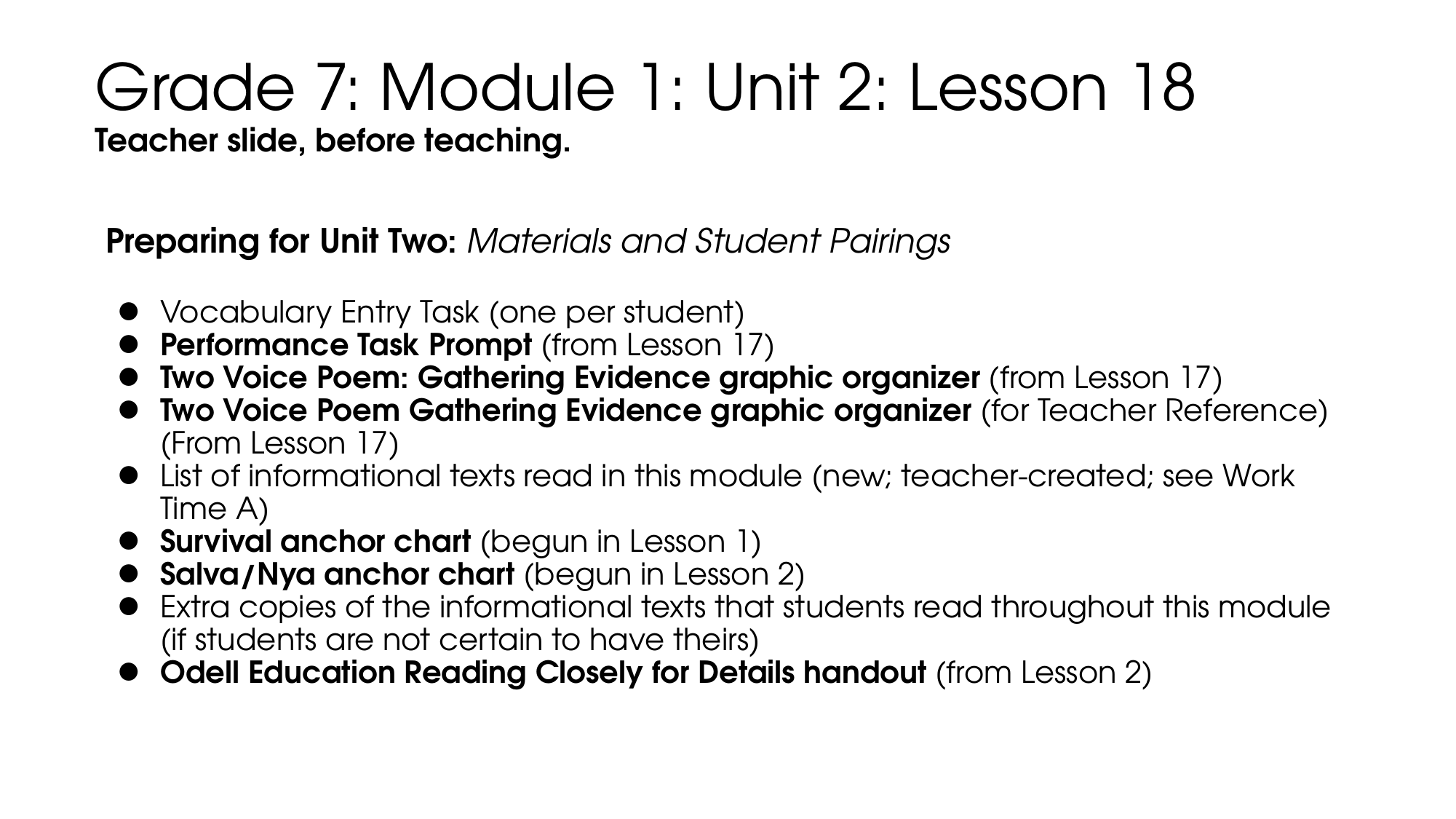

Grade 7: Module 1: Unit 2: Lesson 18
Teacher slide, before teaching.
Preparing for Unit Two: Materials and Student Pairings

Vocabulary Entry Task (one per student)
Performance Task Prompt (from Lesson 17)
Two Voice Poem: Gathering Evidence graphic organizer (from Lesson 17)
Two Voice Poem Gathering Evidence graphic organizer (for Teacher Reference) (From Lesson 17)
List of informational texts read in this module (new; teacher-created; see Work Time A)
Survival anchor chart (begun in Lesson 1)
Salva/Nya anchor chart (begun in Lesson 2)
Extra copies of the informational texts that students read throughout this module (if students are not certain to have theirs)
Odell Education Reading Closely for Details handout (from Lesson 2)